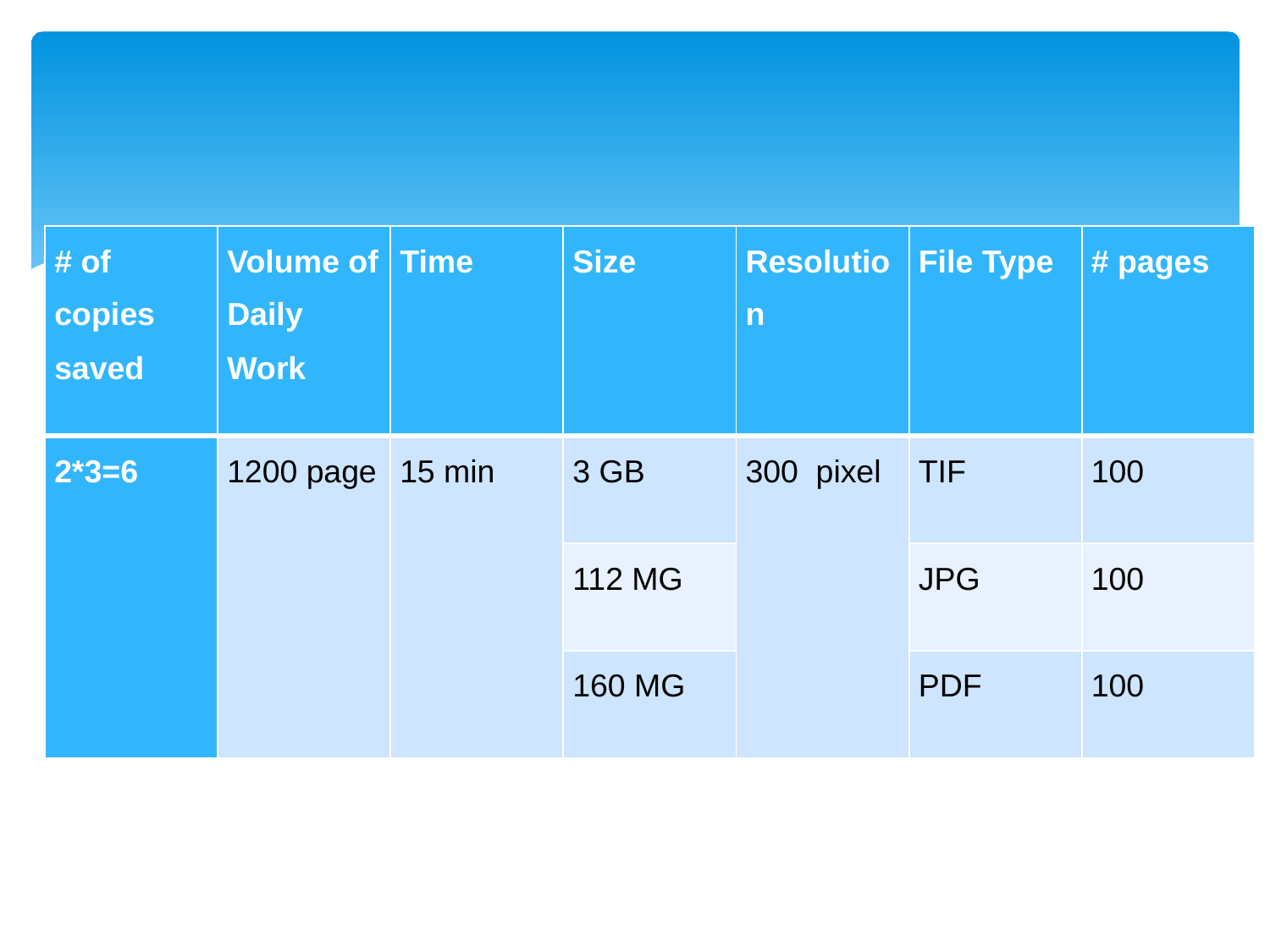

| # of copies saved | Volume of Daily Work | Time | Size | Resolution | File Type | # pages |
| --- | --- | --- | --- | --- | --- | --- |
| 2\*3=6 | 1200 page | 15 min | 3 GB | 300 pixel | TIF | 100 |
|  |  |  | 112 MG |  | JPG | 100 |
|  |  |  | 160 MG |  | PDF | 100 |